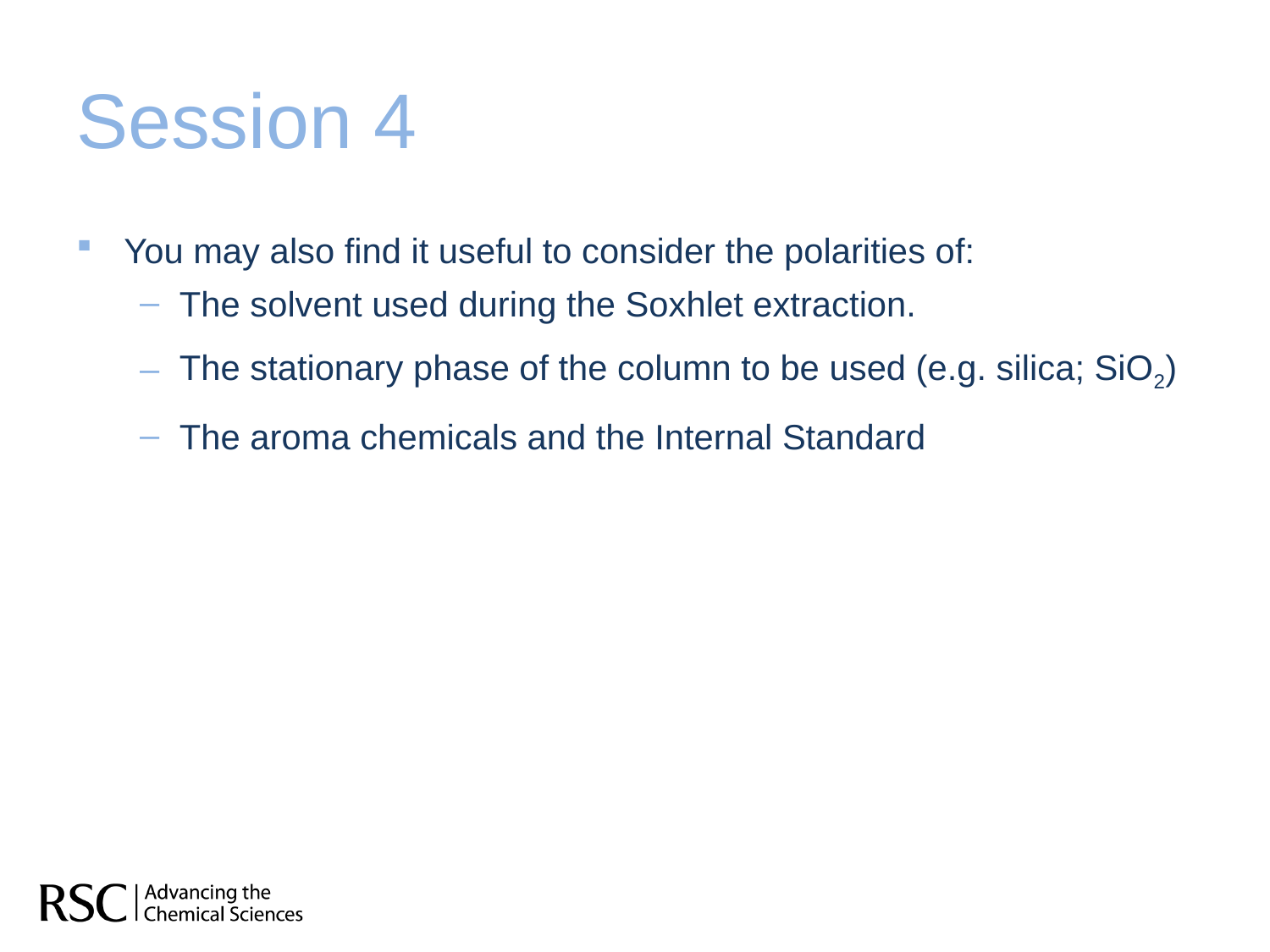

# Session 4
You may also find it useful to consider the polarities of:
The solvent used during the Soxhlet extraction.
The stationary phase of the column to be used (e.g. silica; SiO2)
The aroma chemicals and the Internal Standard